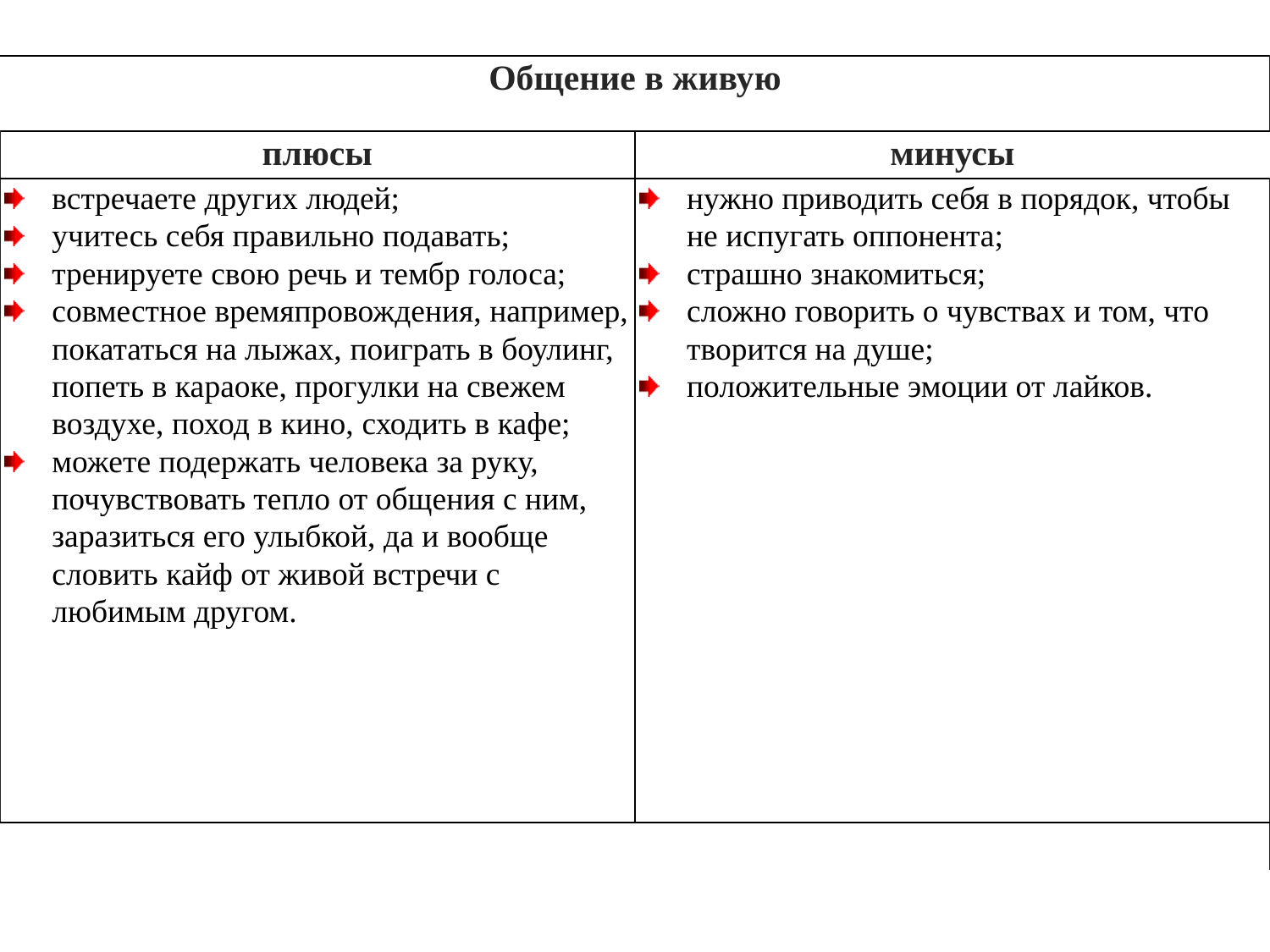

| Общение в живую |  |
| --- | --- |
| плюсы | минусы |
| встречаете других людей; учитесь себя правильно подавать; тренируете свою речь и тембр голоса; совместное времяпровождения, например, покататься на лыжах, поиграть в боулинг, попеть в караоке, прогулки на свежем воздухе, поход в кино, сходить в кафе; можете подержать человека за руку, почувствовать тепло от общения с ним, заразиться его улыбкой, да и вообще словить кайф от живой встречи с любимым другом. | нужно приводить себя в порядок, чтобы не испугать оппонента; страшно знакомиться; сложно говорить о чувствах и том, что творится на душе; положительные эмоции от лайков. |
|  |  |
|  |  |